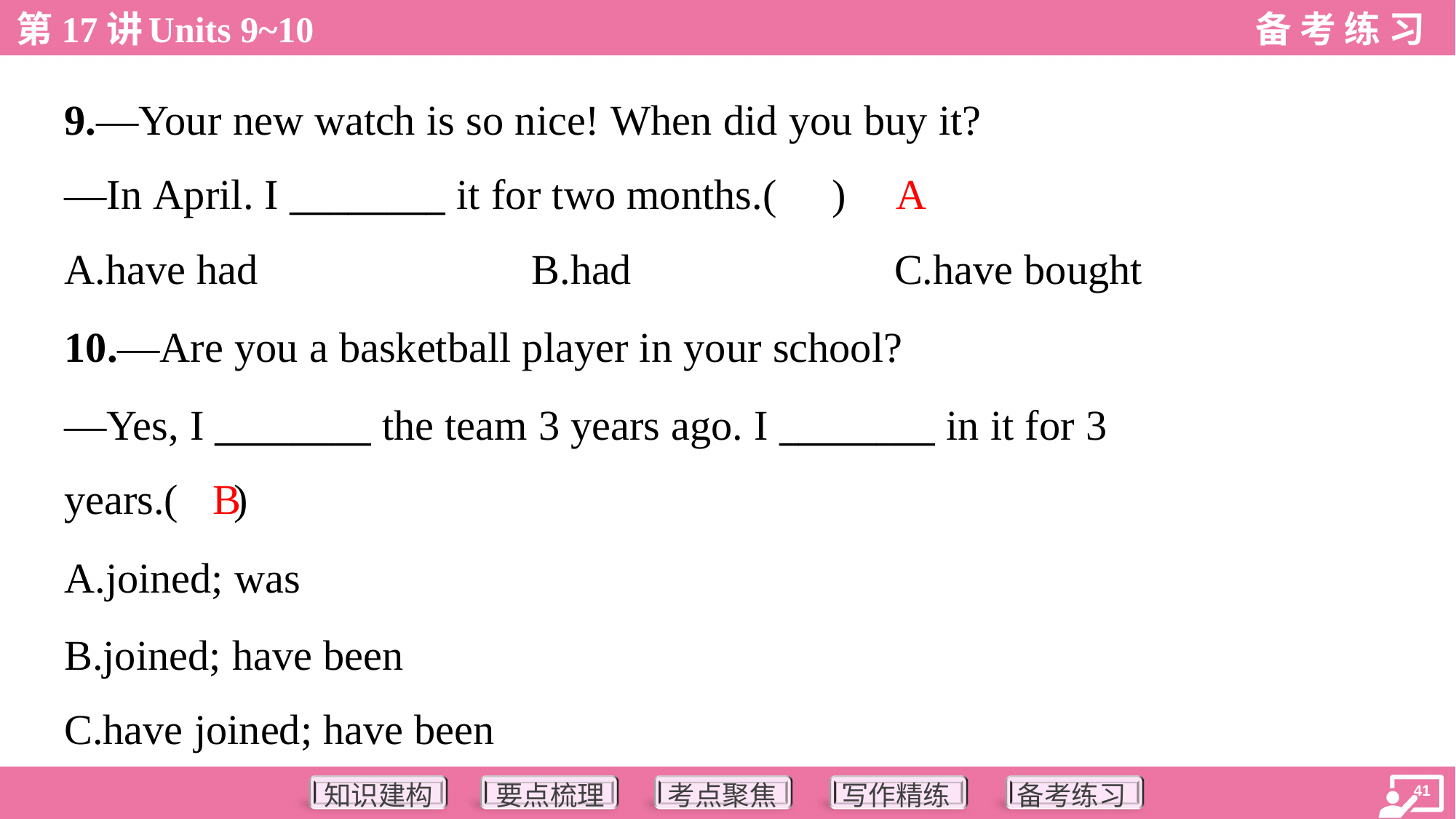

9.—Your new watch is so nice! When did you buy it?
—In April. I ________ it for two months.(     )
A
A.have had	B.had	C.have bought
10.—Are you a basketball player in your school?
—Yes, I ________ the team 3 years ago. I ________ in it for 3
years.(     )
B
A.joined; was
B.joined; have been
C.have joined; have been